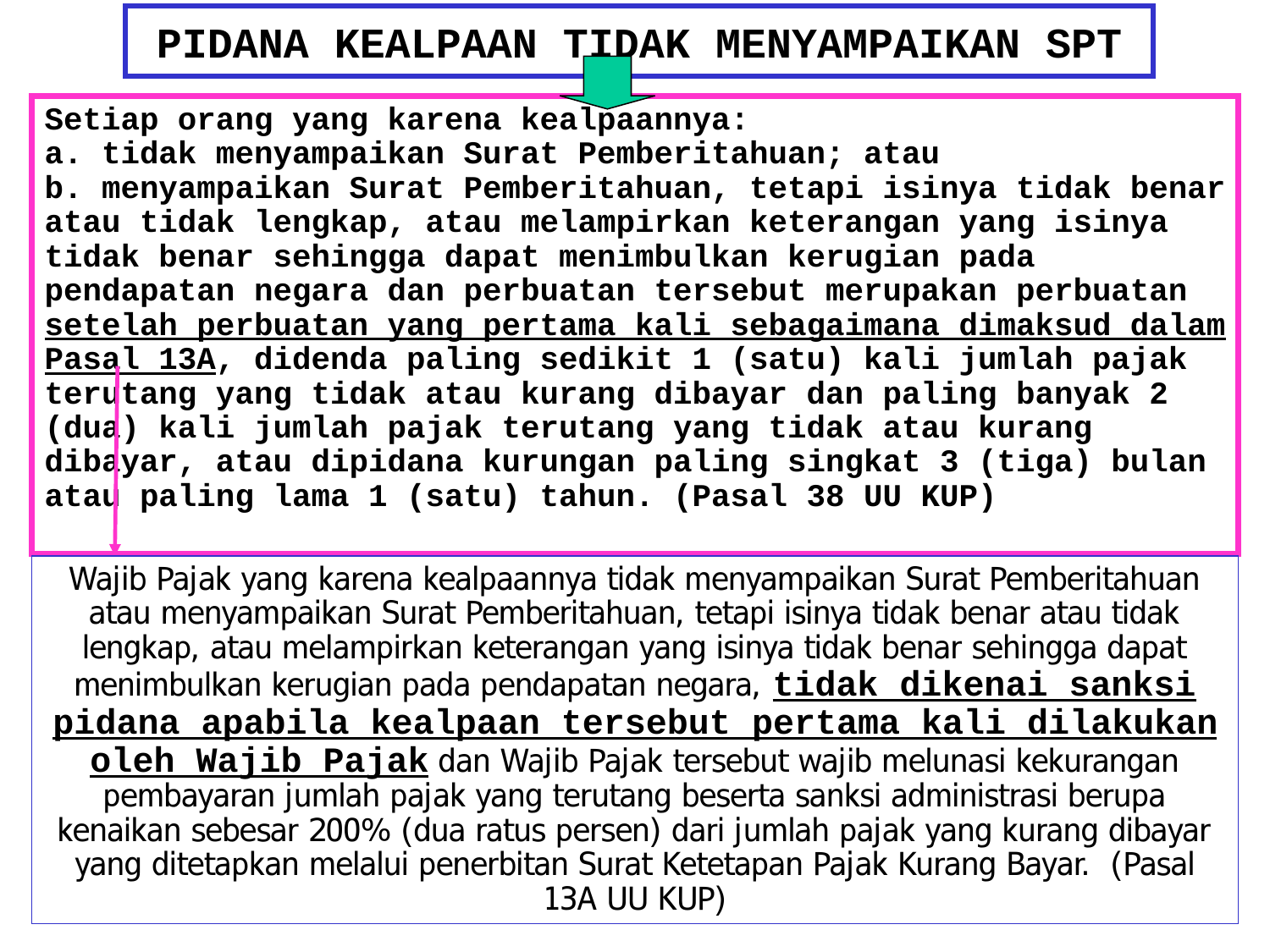

# PIDANA KEALPAAN TIDAK MENYAMPAIKAN SPT

Setiap orang yang karena kealpaannya:
a. tidak menyampaikan Surat Pemberitahuan; atau
b. menyampaikan Surat Pemberitahuan, tetapi isinya tidak benar atau tidak lengkap, atau melampirkan keterangan yang isinya tidak benar sehingga dapat menimbulkan kerugian pada pendapatan negara dan perbuatan tersebut merupakan perbuatan setelah perbuatan yang pertama kali sebagaimana dimaksud dalam Pasal 13A, didenda paling sedikit 1 (satu) kali jumlah pajak terutang yang tidak atau kurang dibayar dan paling banyak 2 (dua) kali jumlah pajak terutang yang tidak atau kurang dibayar, atau dipidana kurungan paling singkat 3 (tiga) bulan atau paling lama 1 (satu) tahun. (Pasal 38 UU KUP)

Wajib Pajak yang karena kealpaannya tidak menyampaikan Surat Pemberitahuan atau menyampaikan Surat Pemberitahuan, tetapi isinya tidak benar atau tidak lengkap, atau melampirkan keterangan yang isinya tidak benar sehingga dapat menimbulkan kerugian pada pendapatan negara, tidak dikenai sanksi pidana apabila kealpaan tersebut pertama kali dilakukan oleh Wajib Pajak dan Wajib Pajak tersebut wajib melunasi kekurangan pembayaran jumlah pajak yang terutang beserta sanksi administrasi berupa kenaikan sebesar 200% (dua ratus persen) dari jumlah pajak yang kurang dibayar yang ditetapkan melalui penerbitan Surat Ketetapan Pajak Kurang Bayar.  (Pasal 13A UU KUP)